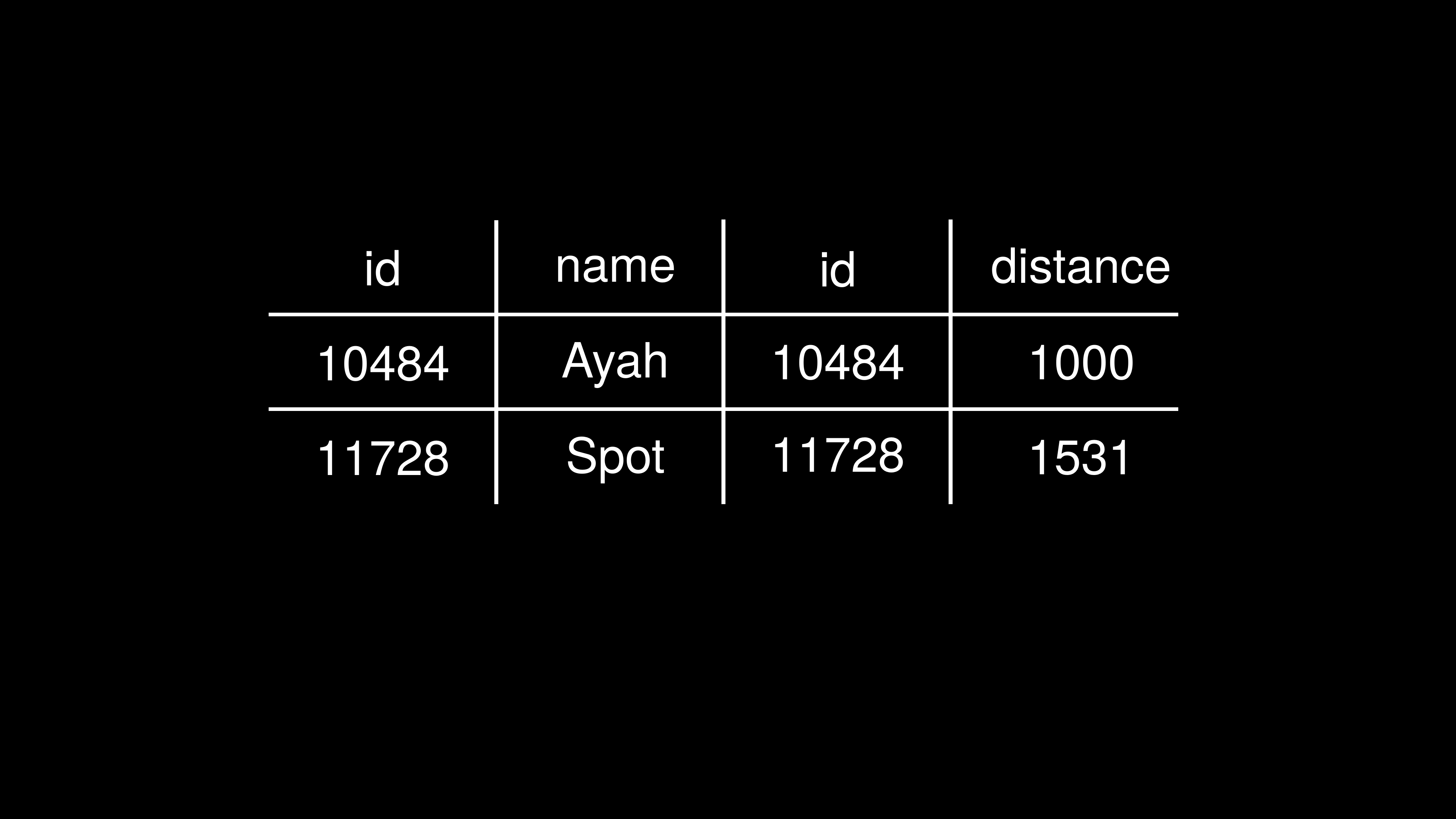

name
distance
id
id

Ayah
10484
1000
10484

11728
Spot
1531
11728